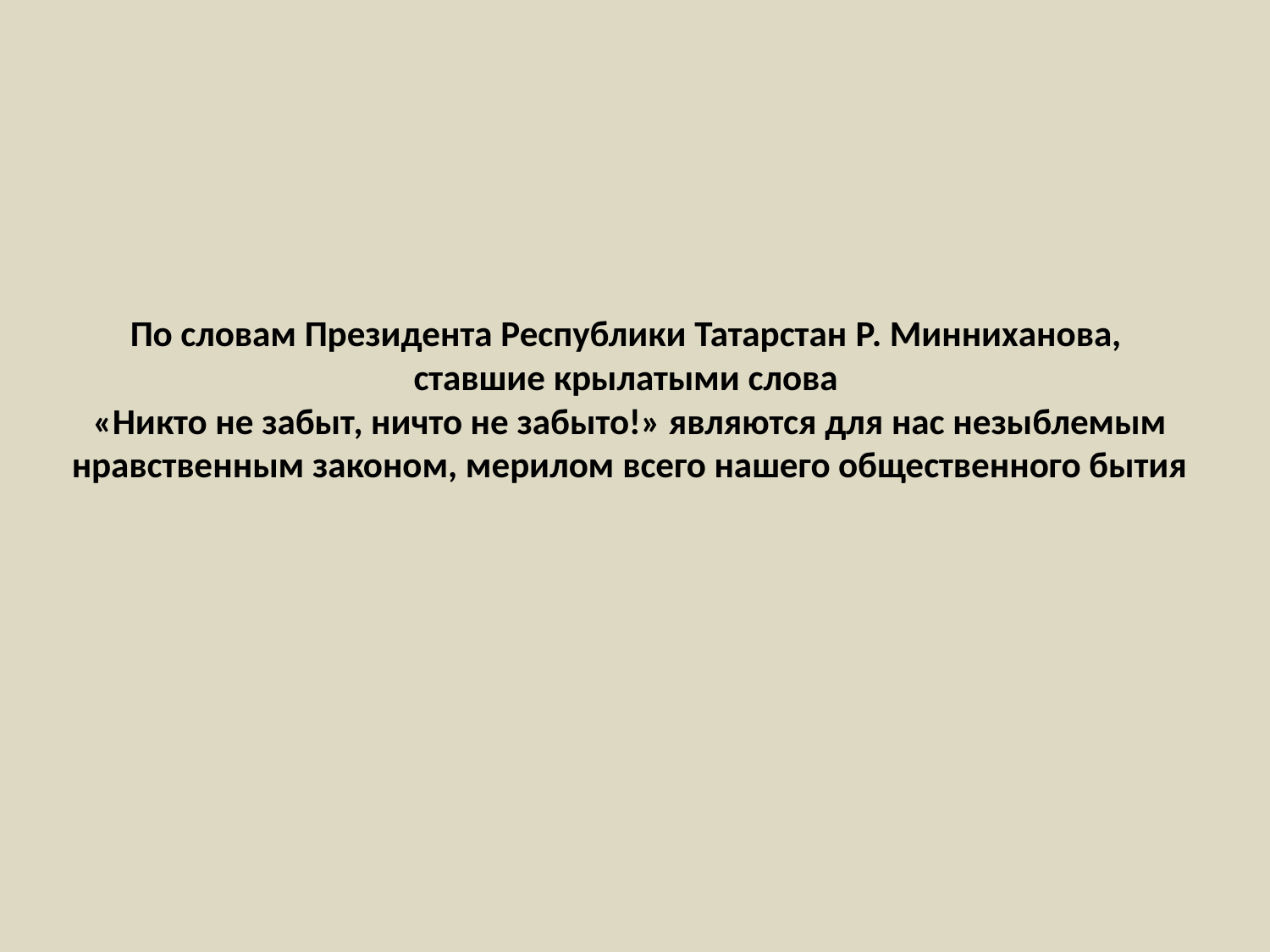

# По словам Президента Республики Татарстан Р. Минниханова, ставшие крылатыми слова «Никто не забыт, ничто не забыто!» являются для нас незыблемым нравственным законом, мерилом всего нашего общественного бытия